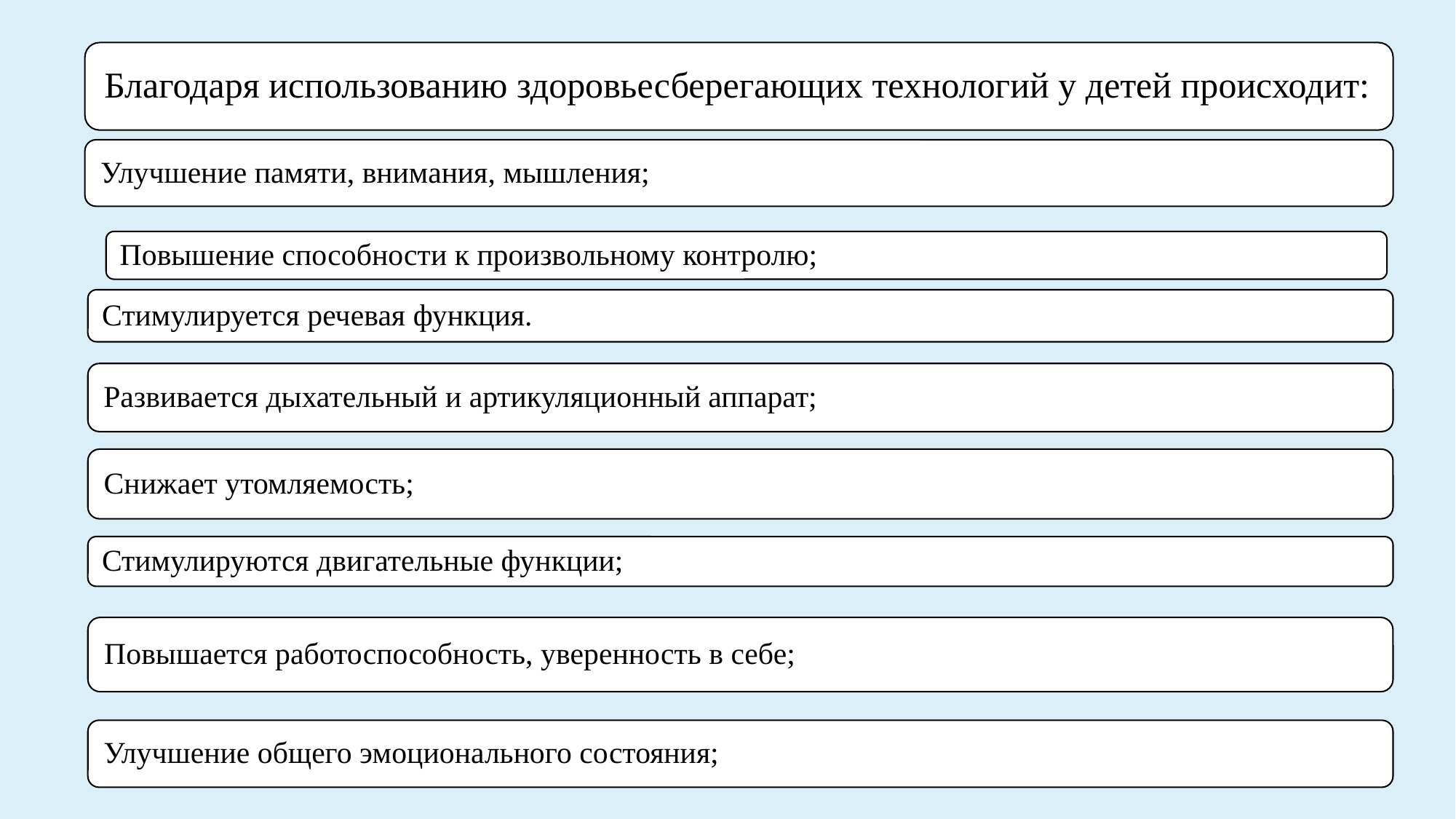

Благодаря использованию здоровьесберегающих технологий у детей происходит:
Улучшение памяти, внимания, мышления;
Стимулируется речевая функция.
Развивается дыхательный и артикуляционный аппарат;
Снижает утомляемость;
Стимулируются двигательные функции;
Повышается работоспособность, уверенность в себе;
Улучшение общего эмоционального состояния;
#
Повышение способности к произвольному контролю;